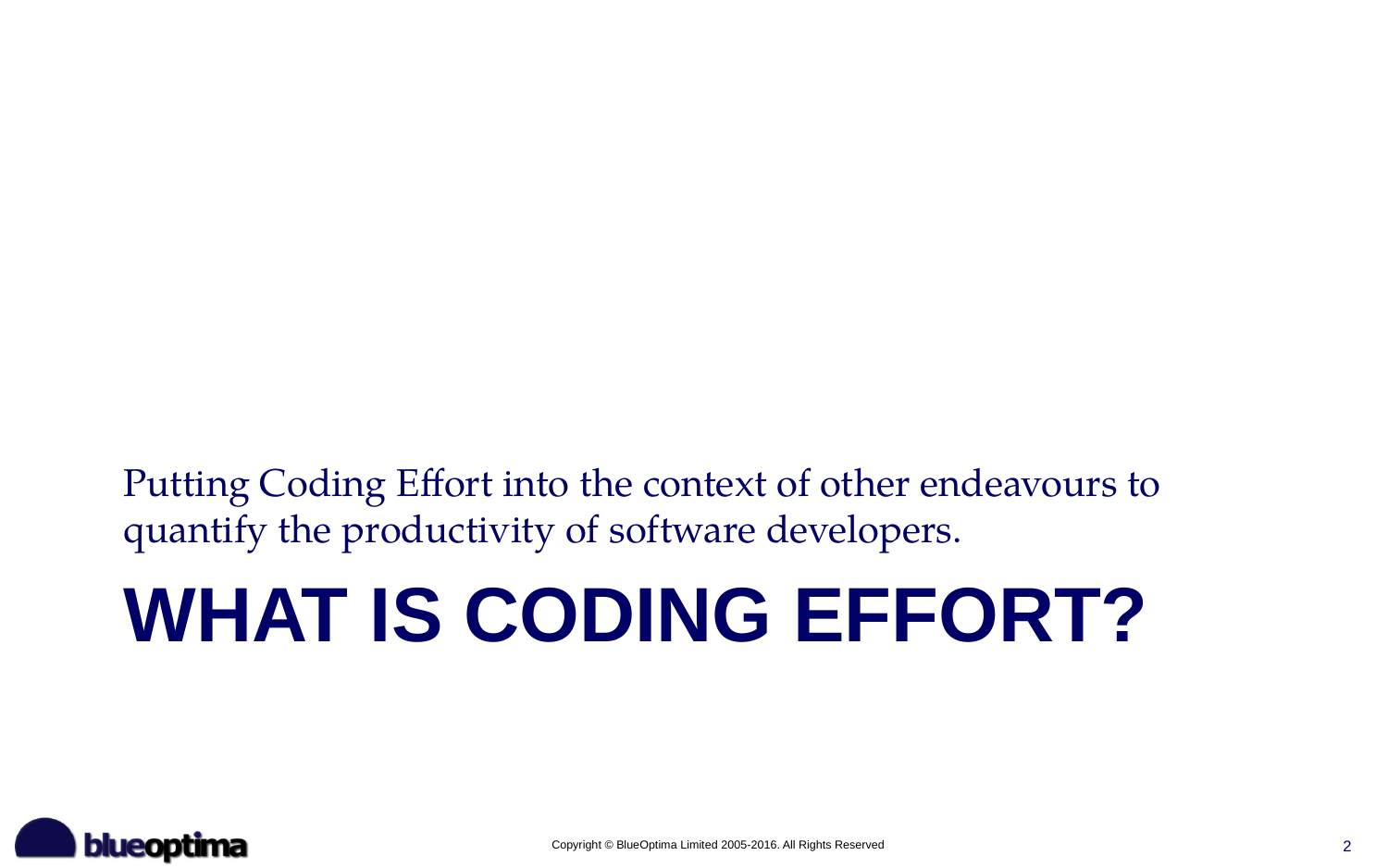

Putting Coding Effort into the context of other endeavours to quantify the productivity of software developers.
# What is Coding Effort?